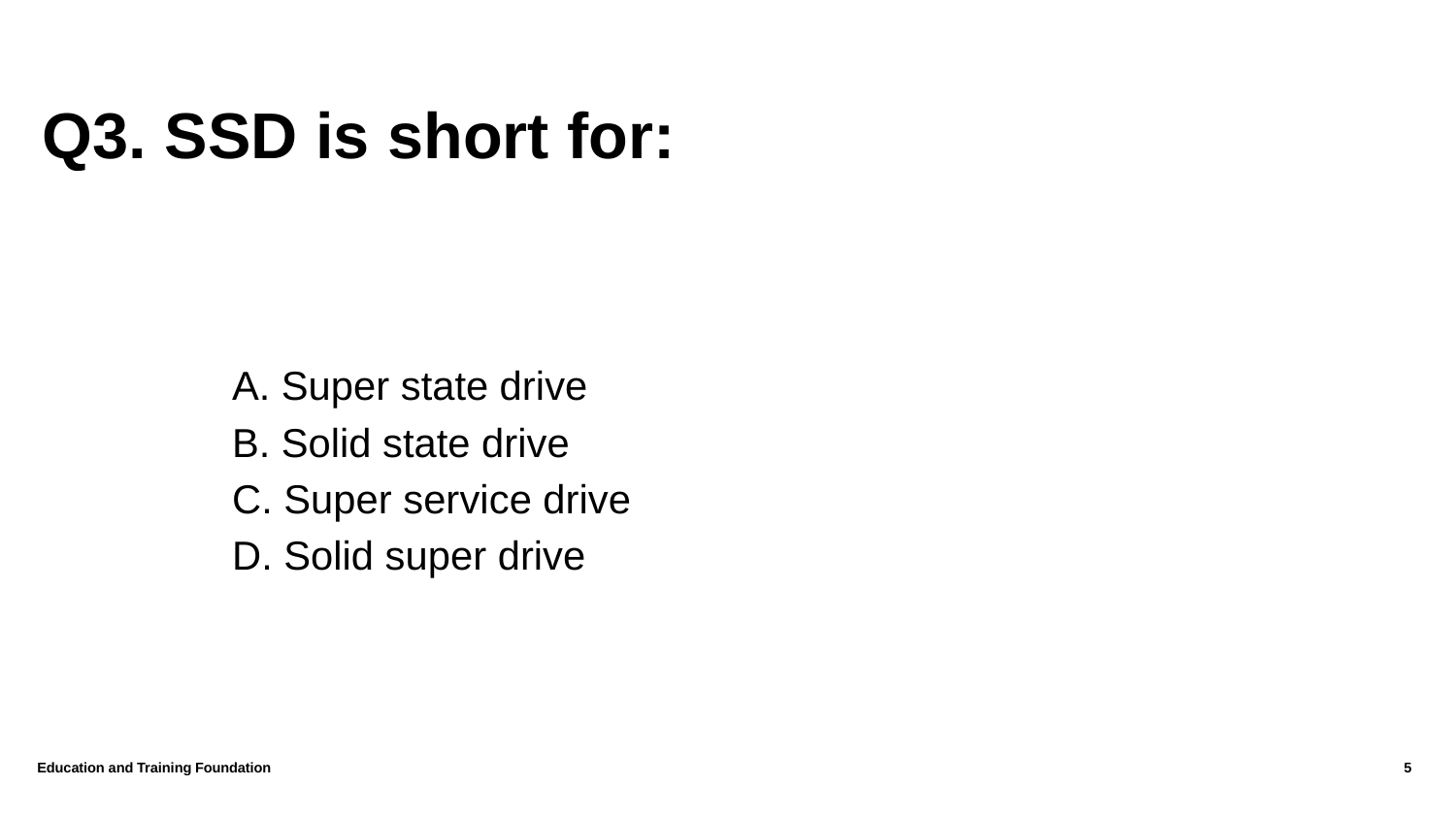

# Q3. SSD is short for:
A. Super state drive
B. Solid state drive
C. Super service drive
D. Solid super drive

Education and Training Foundation
5